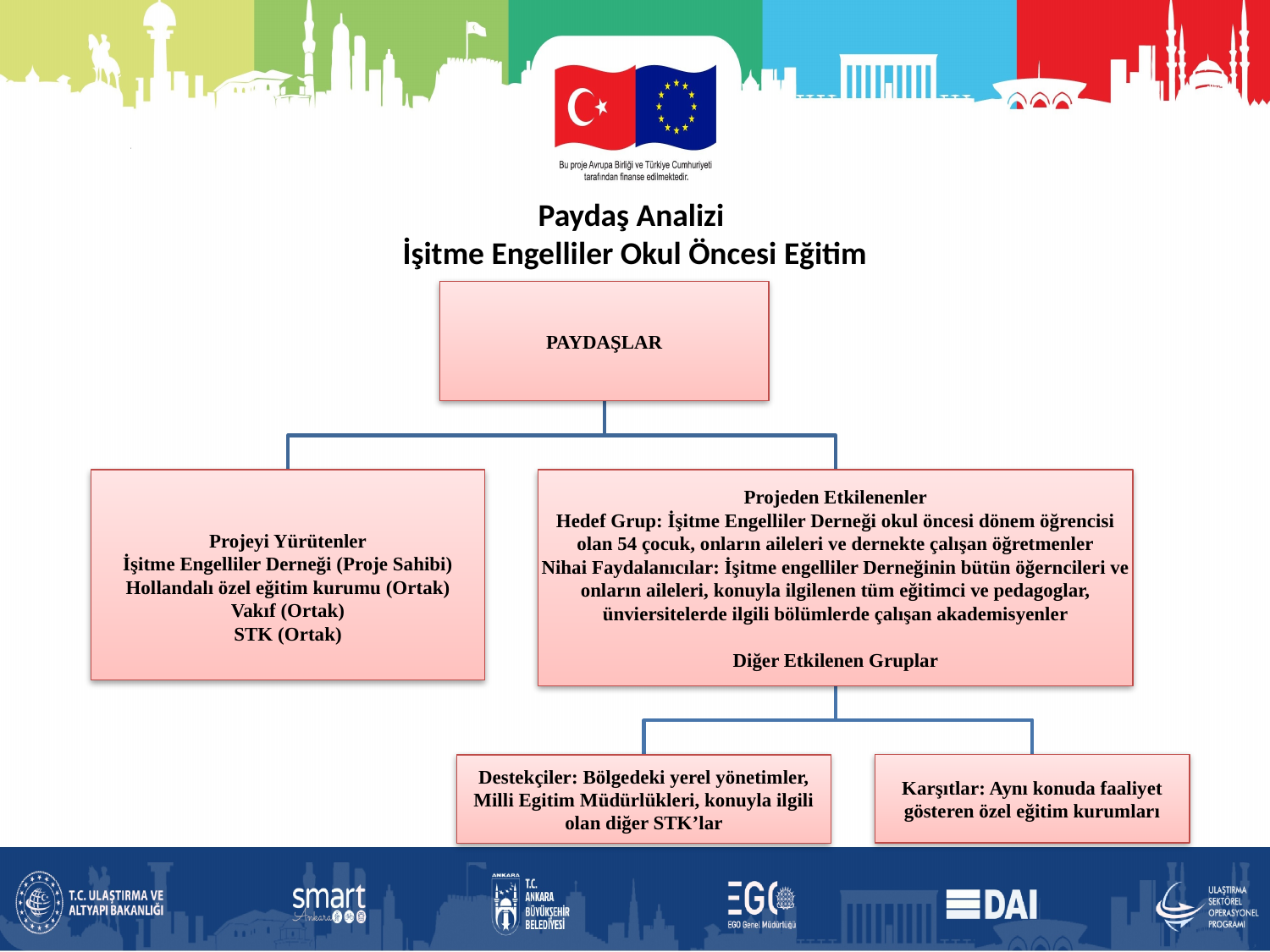

# Paydaş Analizi İşitme Engelliler Okul Öncesi Eğitim
PAYDAŞLAR
Projeyi Yürütenler
İşitme Engelliler Derneği (Proje Sahibi)
Hollandalı özel eğitim kurumu (Ortak)
Vakıf (Ortak)
STK (Ortak)
Projeden Etkilenenler
Hedef Grup: İşitme Engelliler Derneği okul öncesi dönem öğrencisi olan 54 çocuk, onların aileleri ve dernekte çalışan öğretmenler
Nihai Faydalanıcılar: İşitme engelliler Derneğinin bütün öğerncileri ve onların aileleri, konuyla ilgilenen tüm eğitimci ve pedagoglar, ünviersitelerde ilgili bölümlerde çalışan akademisyenler

Diğer Etkilenen Gruplar
Destekçiler: Bölgedeki yerel yönetimler, Milli Egitim Müdürlükleri, konuyla ilgili olan diğer STK’lar
Karşıtlar: Aynı konuda faaliyet gösteren özel eğitim kurumları